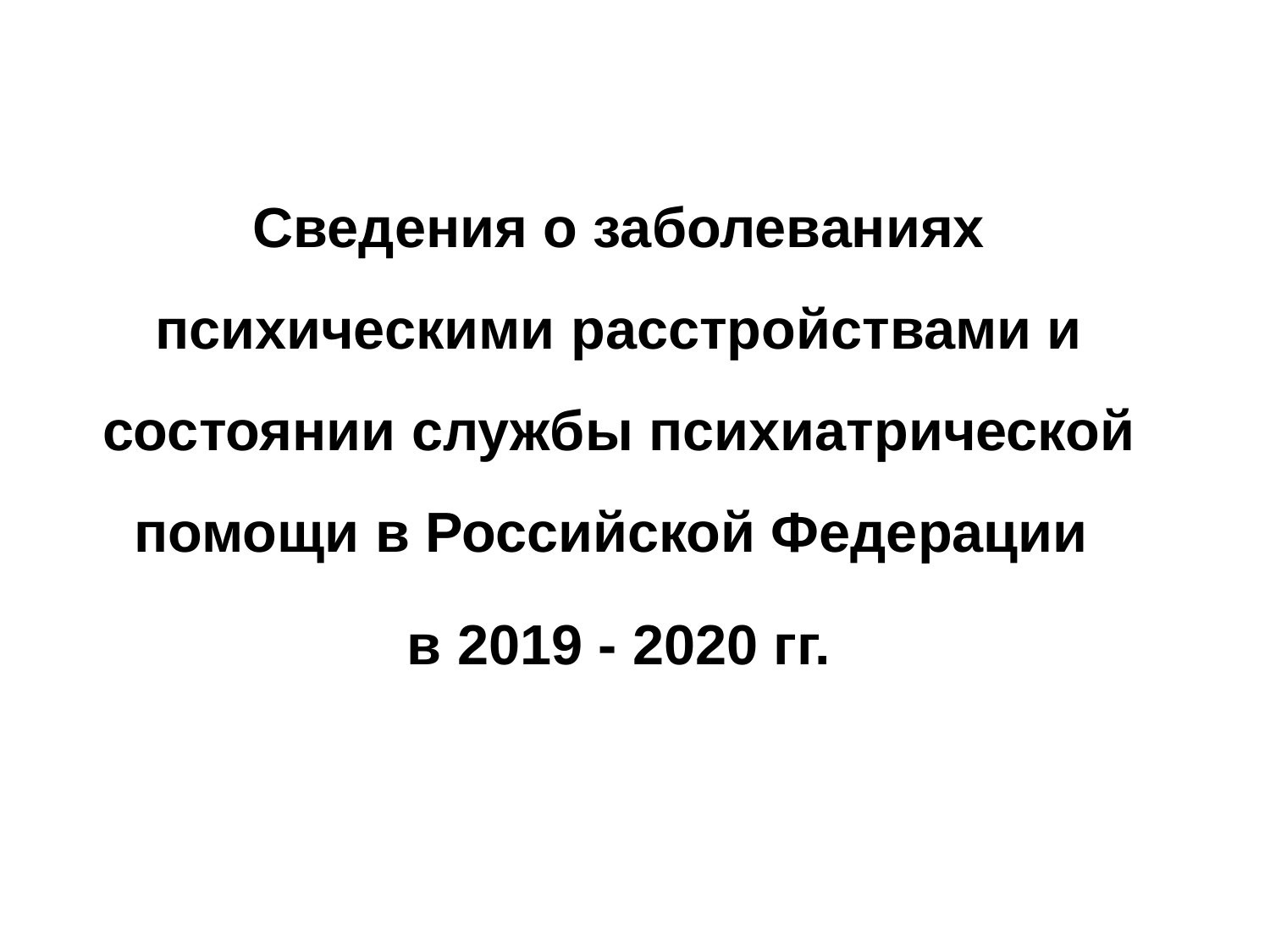

Сведения о заболеваниях психическими расстройствами и состоянии службы психиатрической помощи в Российской Федерации
в 2019 - 2020 гг.
2